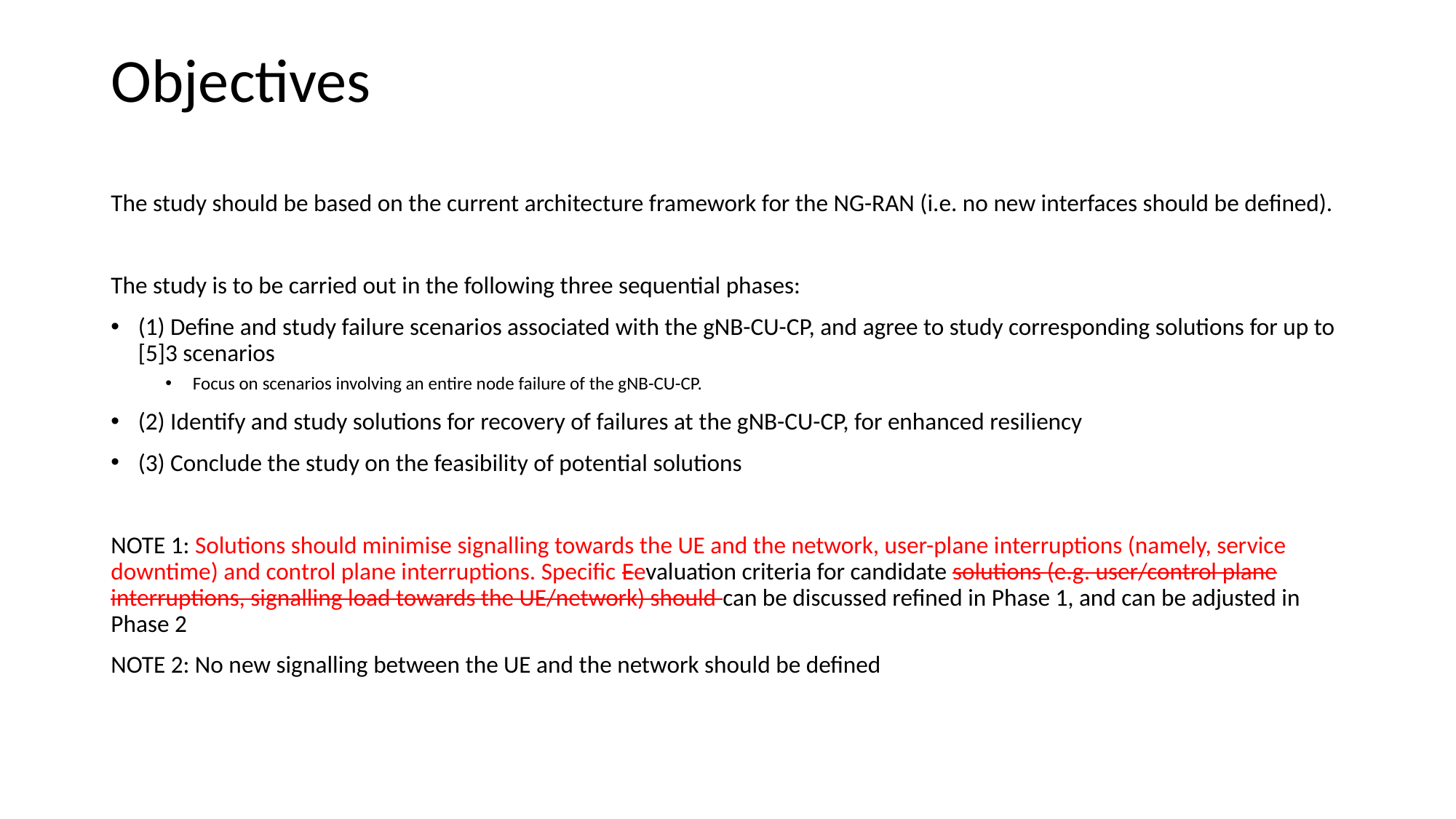

# Objectives
The study should be based on the current architecture framework for the NG-RAN (i.e. no new interfaces should be defined).

The study is to be carried out in the following three sequential phases:
(1) Define and study failure scenarios associated with the gNB-CU-CP, and agree to study corresponding solutions for up to [5]3 scenarios
Focus on scenarios involving an entire node failure of the gNB-CU-CP.
(2) Identify and study solutions for recovery of failures at the gNB-CU-CP, for enhanced resiliency
(3) Conclude the study on the feasibility of potential solutions

NOTE 1: Solutions should minimise signalling towards the UE and the network, user-plane interruptions (namely, service downtime) and control plane interruptions. Specific Eevaluation criteria for candidate solutions (e.g. user/control plane interruptions, signalling load towards the UE/network) should can be discussed refined in Phase 1, and can be adjusted in Phase 2
NOTE 2: No new signalling between the UE and the network should be defined